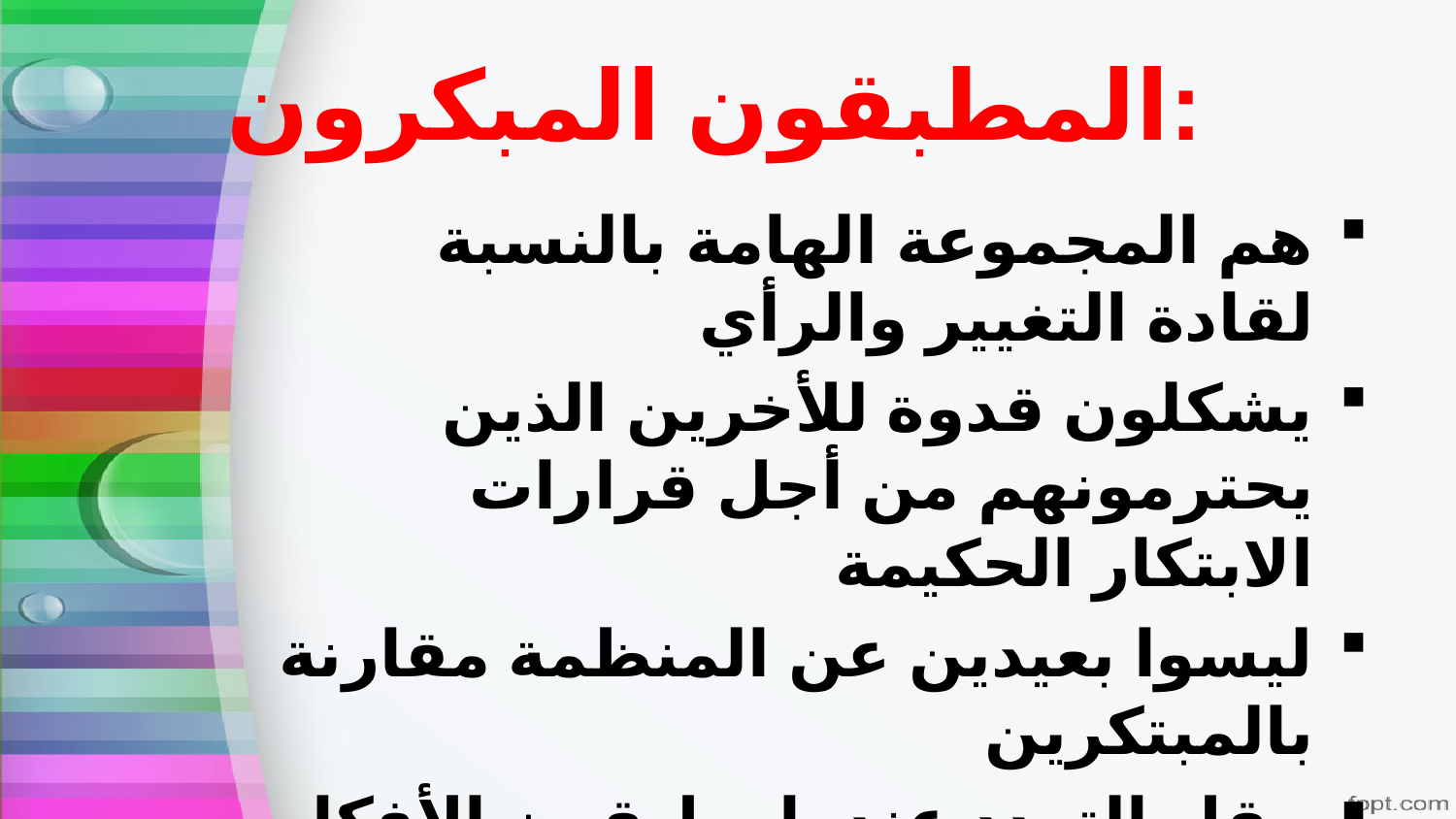

# المطبقون المبكرون:
هم المجموعة الهامة بالنسبة لقادة التغيير والرأي
يشكلون قدوة للأخرين الذين يحترمونهم من أجل قرارات الابتكار الحكيمة
ليسوا بعيدين عن المنظمة مقارنة بالمبتكرين
 يقل التردد عندما يطبقون الأفكار الجديدة